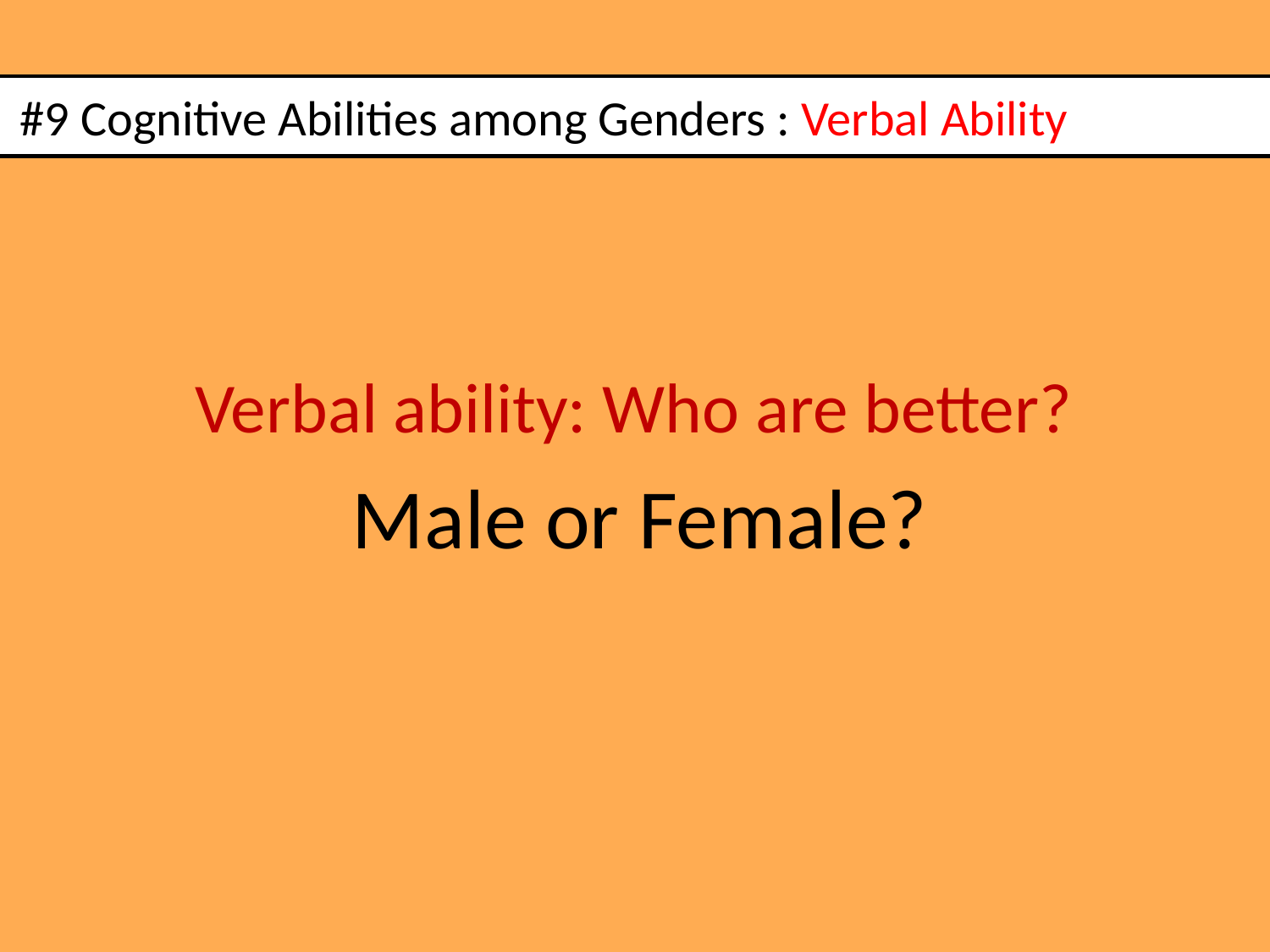

# #9 Cognitive Abilities among Genders : Verbal Ability
Verbal ability: Who are better?
Male or Female?